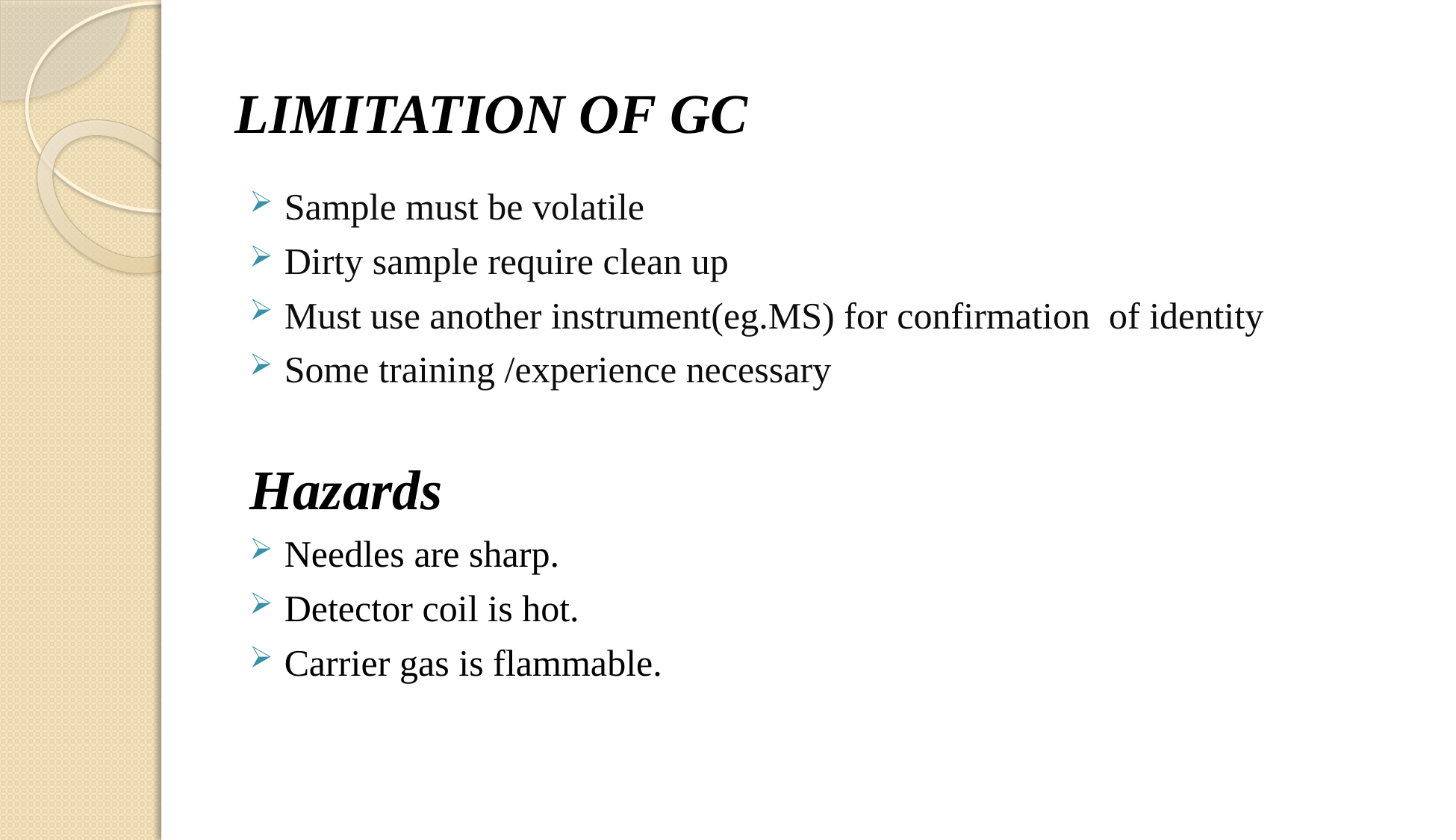

# LIMITATION OF GC
Sample must be volatile
Dirty sample require clean up
Must use another instrument(eg.MS) for confirmation  of identity
Some training /experience necessary

Hazards
Needles are sharp.
Detector coil is hot.
Carrier gas is flammable.